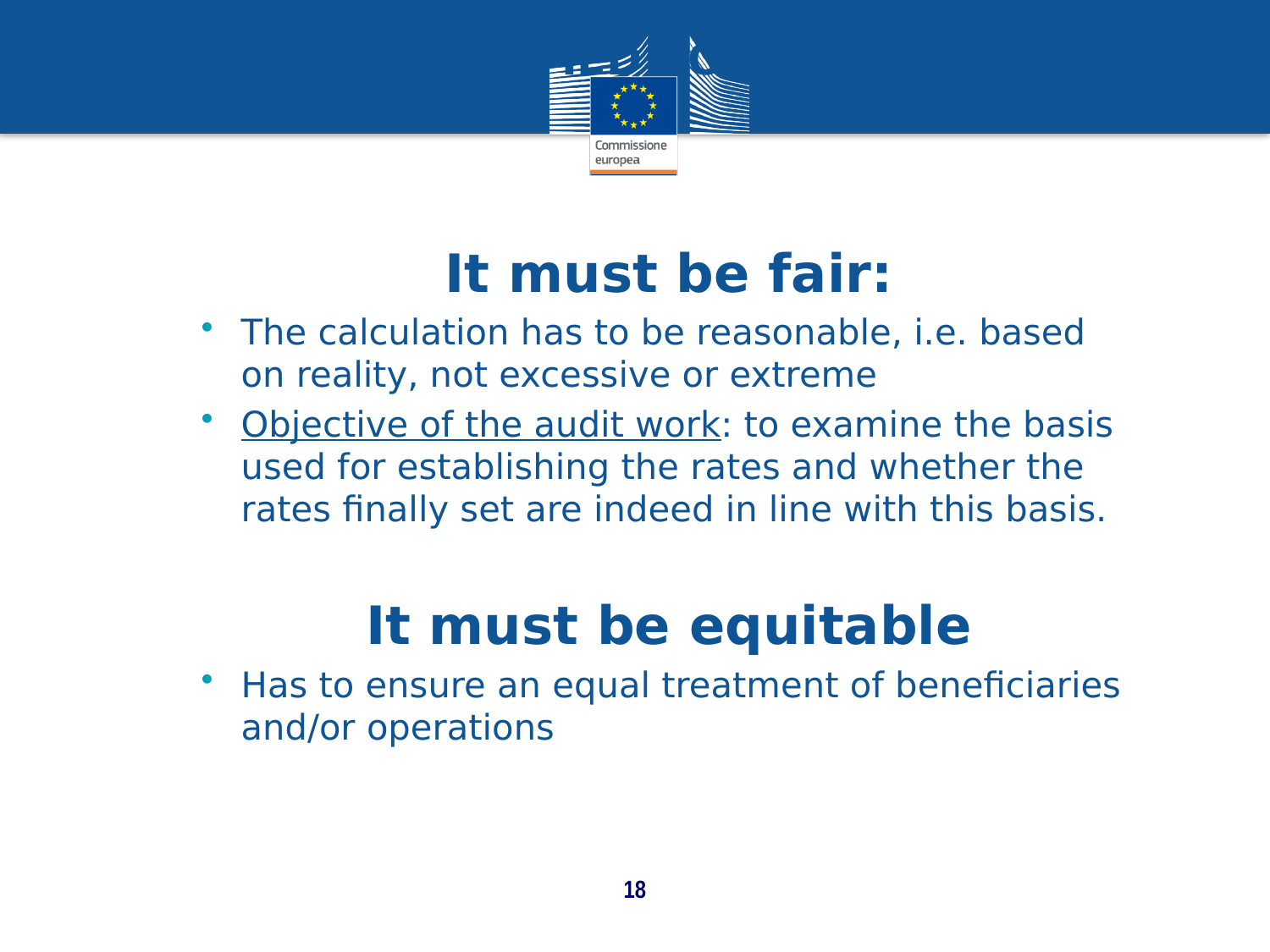

# THE AUDIT OF SIMPLIFIED COST OPTIONS

It must be fair:
The calculation has to be reasonable, i.e. based on reality, not excessive or extreme
Objective of the audit work: to examine the basis used for establishing the rates and whether the rates finally set are indeed in line with this basis.

It must be equitable
Has to ensure an equal treatment of beneficiaries and/or operations
18